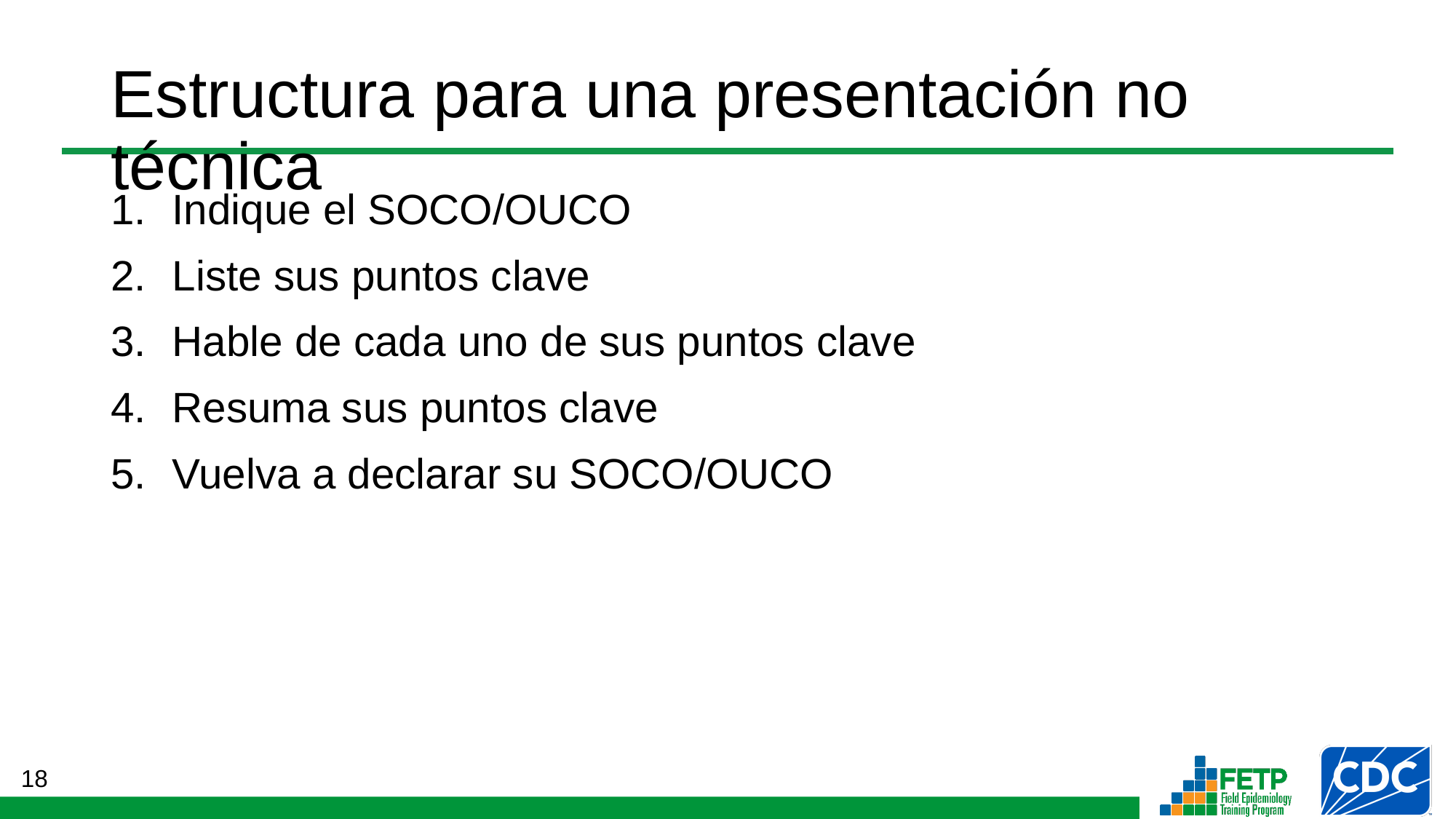

# Estructura para una presentación no técnica
Indique el SOCO/OUCO
Liste sus puntos clave
Hable de cada uno de sus puntos clave
Resuma sus puntos clave
Vuelva a declarar su SOCO/OUCO